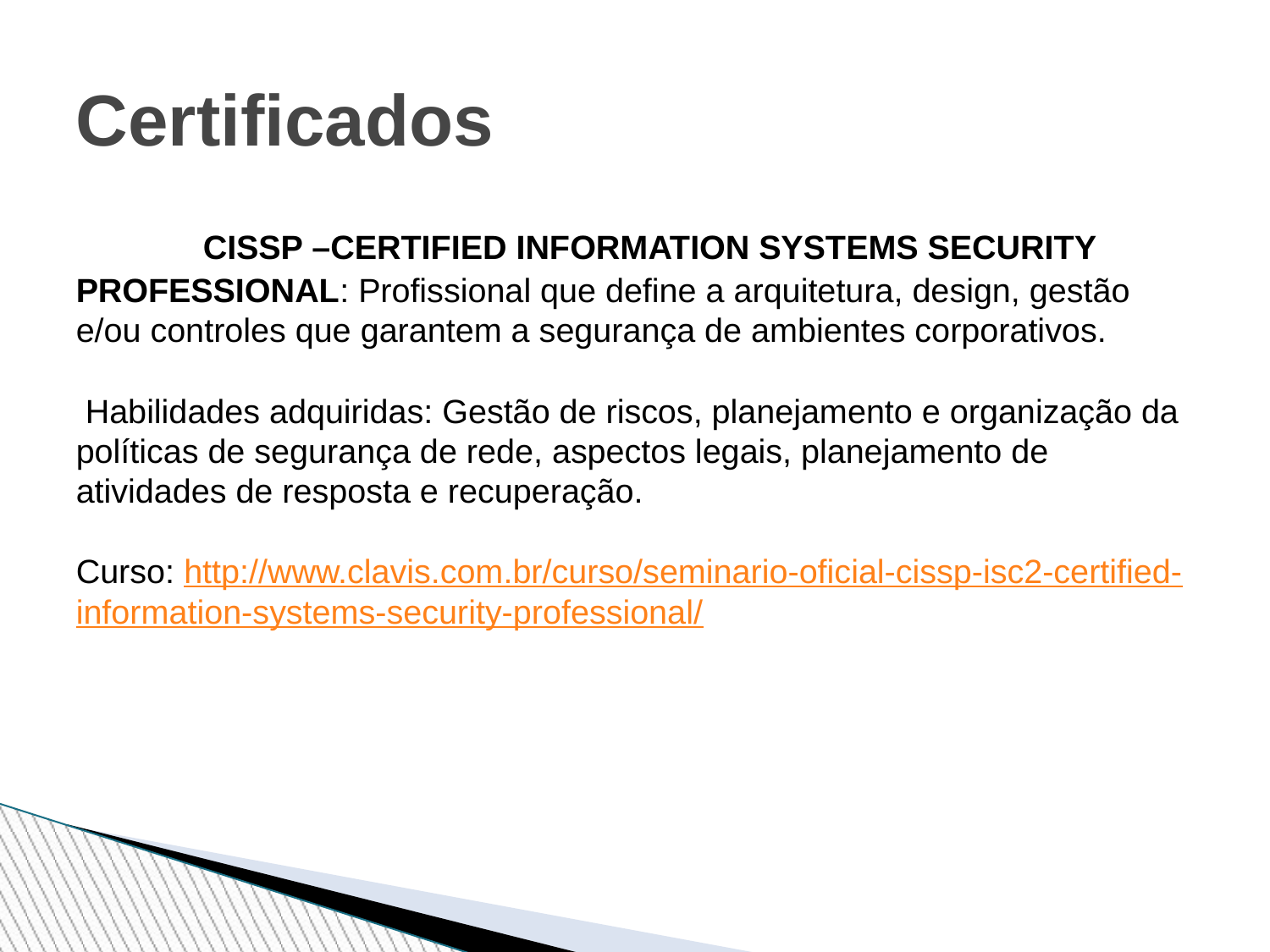

Certificados
	CISSP –CERTIFIED INFORMATION SYSTEMS SECURITY PROFESSIONAL: Profissional que define a arquitetura, design, gestão e/ou controles que garantem a segurança de ambientes corporativos.

 Habilidades adquiridas: Gestão de riscos, planejamento e organização da políticas de segurança de rede, aspectos legais, planejamento de atividades de resposta e recuperação.

Curso: http://www.clavis.com.br/curso/seminario-oficial-cissp-isc2-certified-information-systems-security-professional/